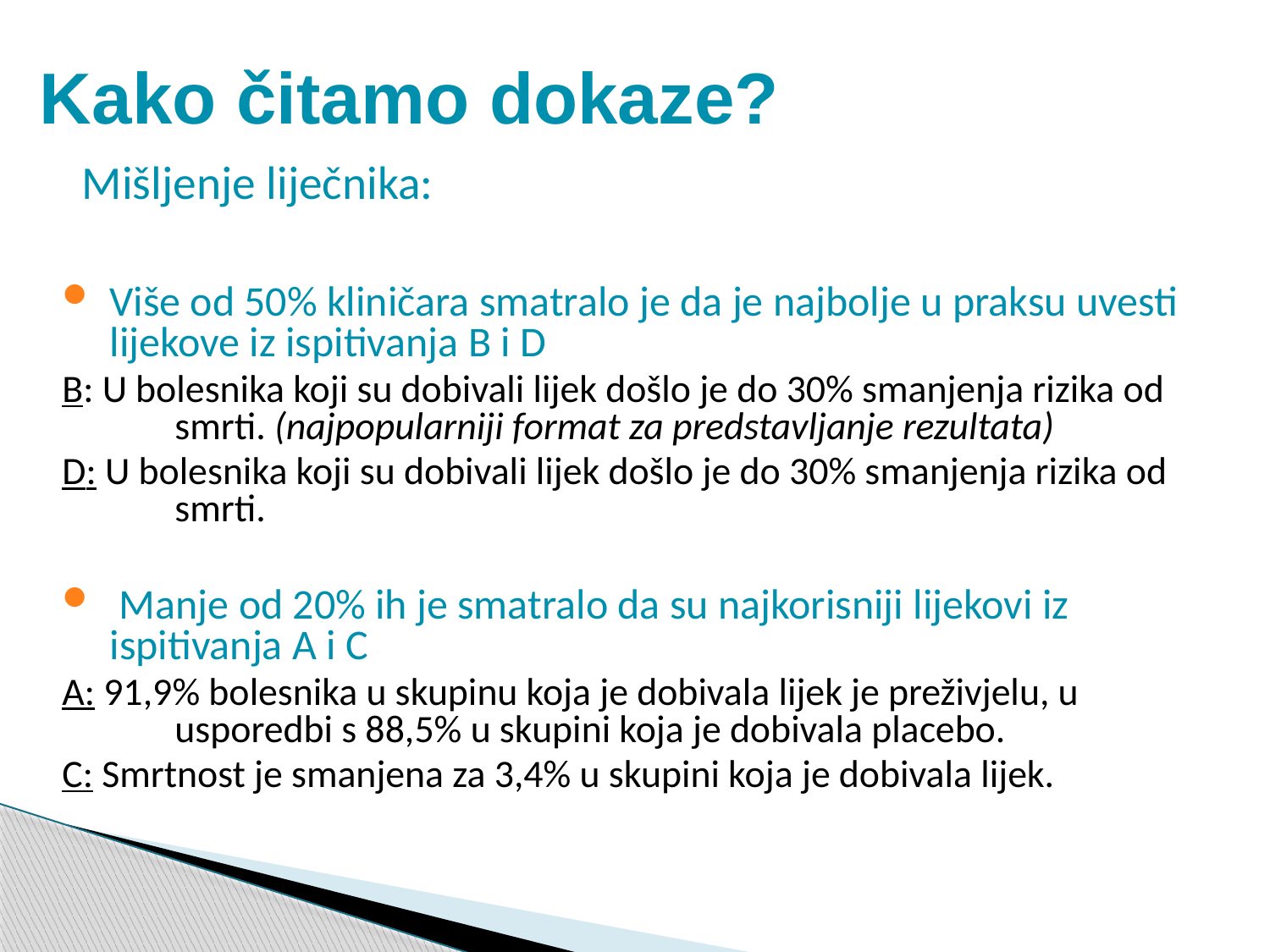

# Kako čitamo dokaze?
Mišljenje liječnika:
Više od 50% kliničara smatralo je da je najbolje u praksu uvesti lijekove iz ispitivanja B i D
B: U bolesnika koji su dobivali lijek došlo je do 30% smanjenja rizika od smrti. (najpopularniji format za predstavljanje rezultata)
D: U bolesnika koji su dobivali lijek došlo je do 30% smanjenja rizika od smrti.

 Manje od 20% ih je smatralo da su najkorisniji lijekovi iz ispitivanja A i C
A: 91,9% bolesnika u skupinu koja je dobivala lijek je preživjelu, u usporedbi s 88,5% u skupini koja je dobivala placebo.
C: Smrtnost je smanjena za 3,4% u skupini koja je dobivala lijek.